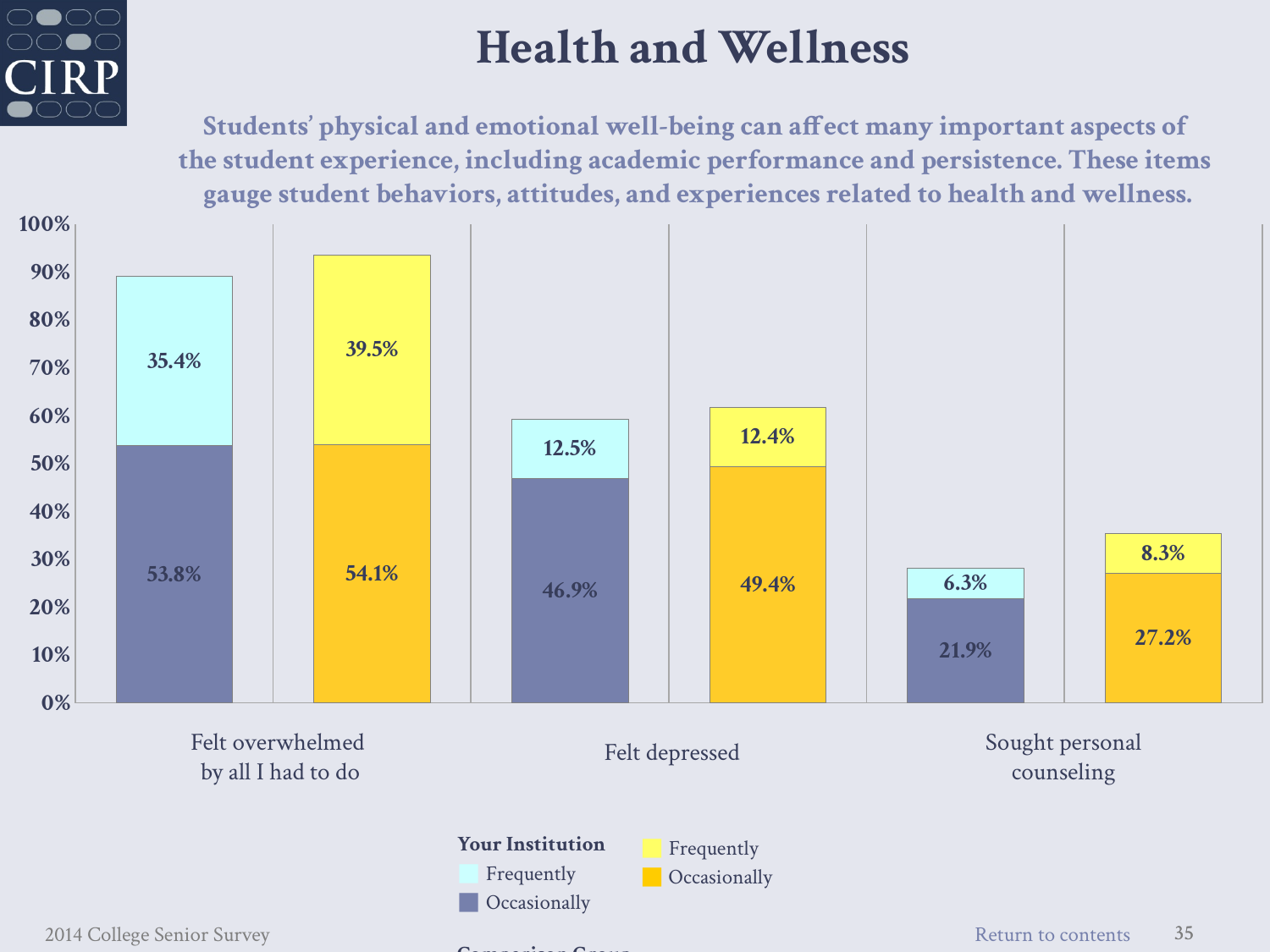

Health and Wellness
Students’ physical and emotional well-being can affect many important aspects of
the student experience, including academic performance and persistence. These items
gauge student behaviors, attitudes, and experiences related to health and wellness.

### Chart

| Category | occasionally | frequently |
|---|---|---|
| Felt overwhelmed by all I had to do | 0.538 | 0.354 |
| women | 0.541 | 0.395 |
| Felt depressed | 0.469 | 0.125 |
| women | 0.494 | 0.124 |
| Sought personal counseling | 0.219 | 0.063 |
| women | 0.272 | 0.083 |
Felt overwhelmed
by all I had to do
Sought personal counseling
Felt depressed
Your Institution
■ Frequently
■ Occasionally

Comparison Group
■ Frequently
■ Occasionally

2014 College Senior Survey
35
35